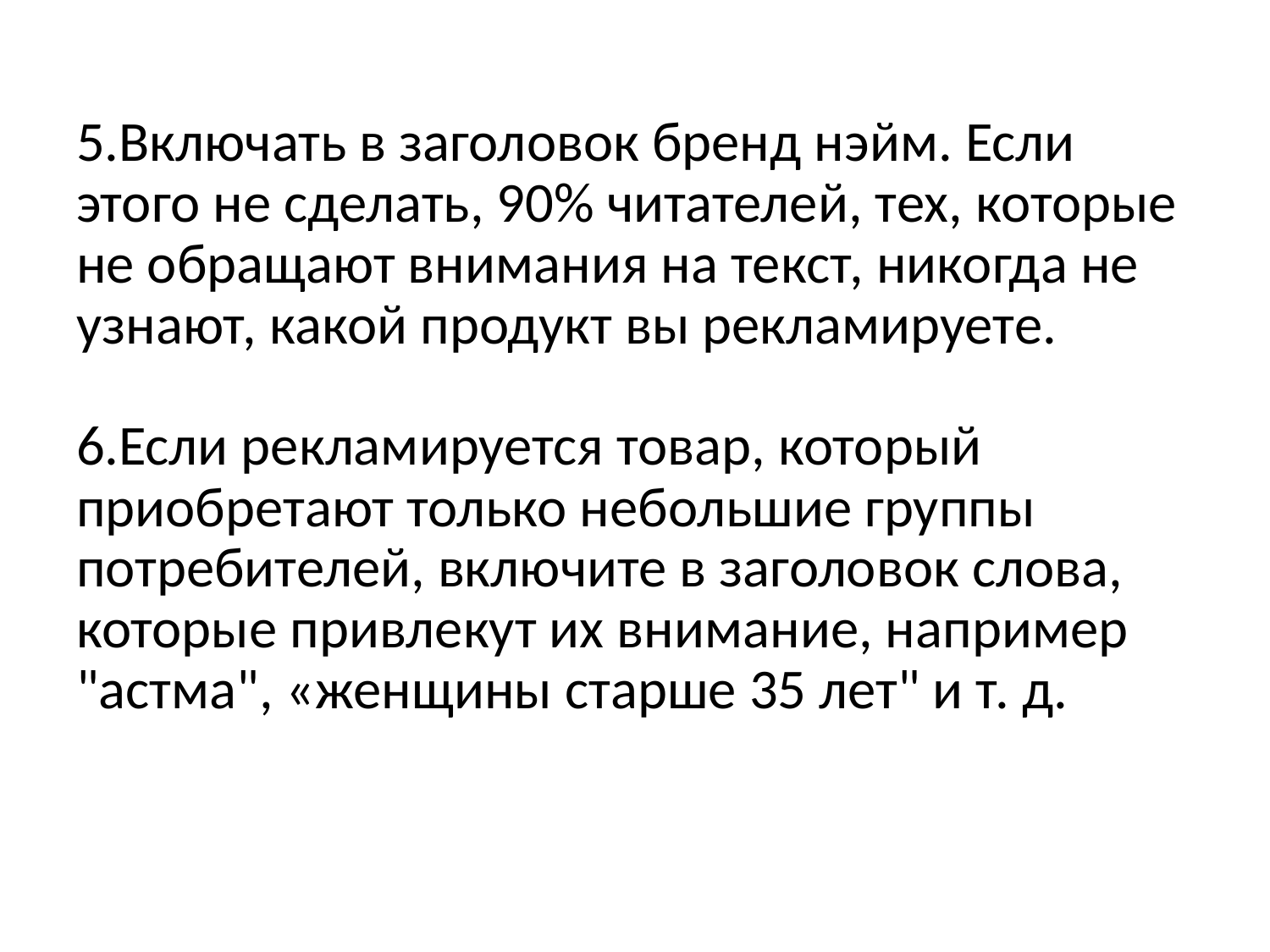

5.Включать в заголовок бренд нэйм. Если этого не сделать, 90% читателей, тех, которые не обращают внимания на текст, никогда не узнают, какой продукт вы рекламируете.

6.Если рекламируется товар, который приобретают только небольшие группы потребителей, включите в заголовок слова, которые привлекут их внимание, например "астма", «женщины старше 35 лет" и т. д.